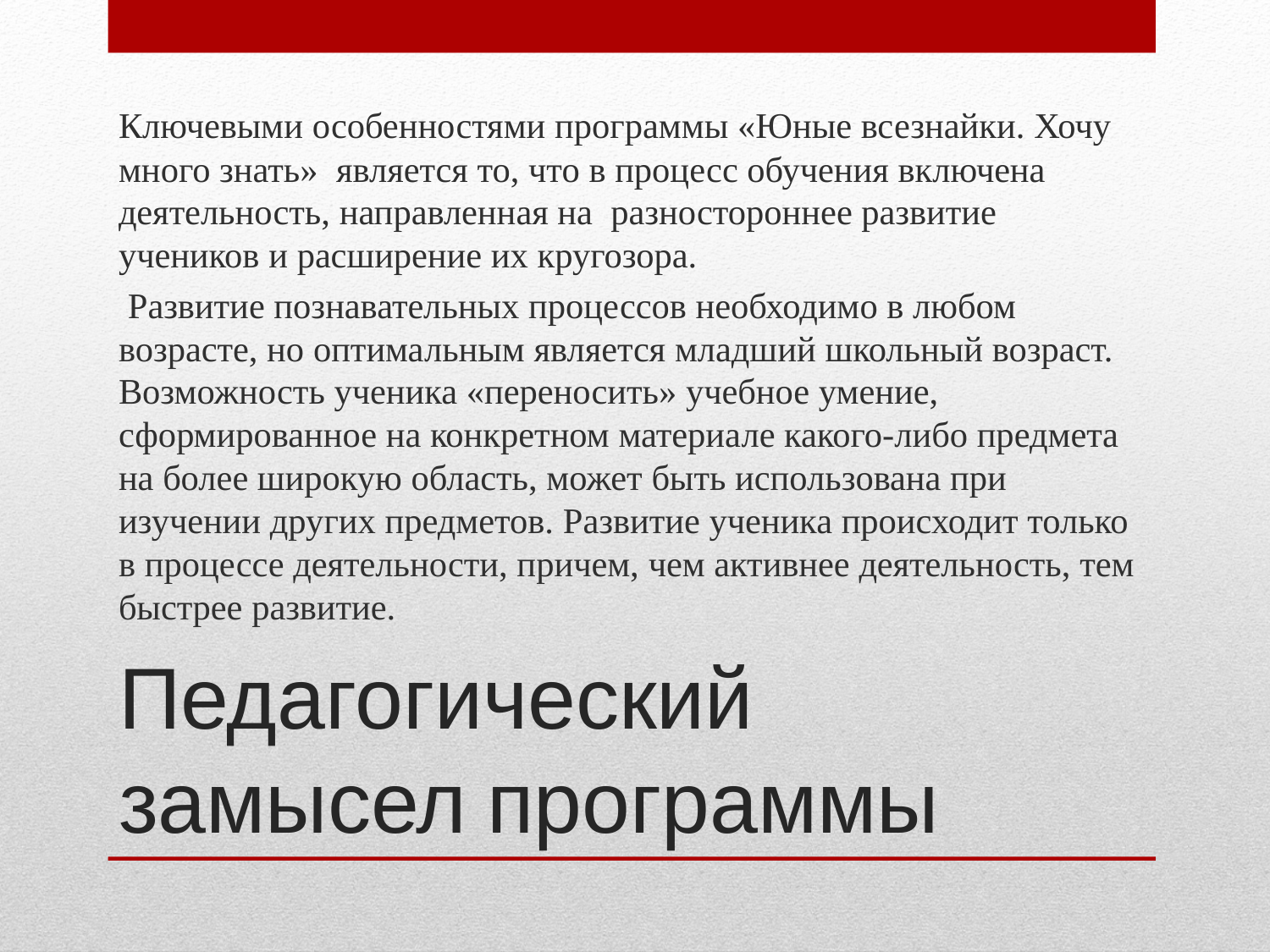

Ключевыми особенностями программы «Юные всезнайки. Хочу много знать»  является то, что в процесс обучения включена деятельность, направленная на  разностороннее развитие учеников и расширение их кругозора.
 Развитие познавательных процессов необходимо в любом возрасте, но оптимальным является младший школьный возраст. Возможность ученика «переносить» учебное умение, сформированное на конкретном материале какого-либо предмета на более широкую область, может быть использована при изучении других предметов. Развитие ученика происходит только в процессе деятельности, причем, чем активнее деятельность, тем быстрее развитие.
# Педагогический замысел программы